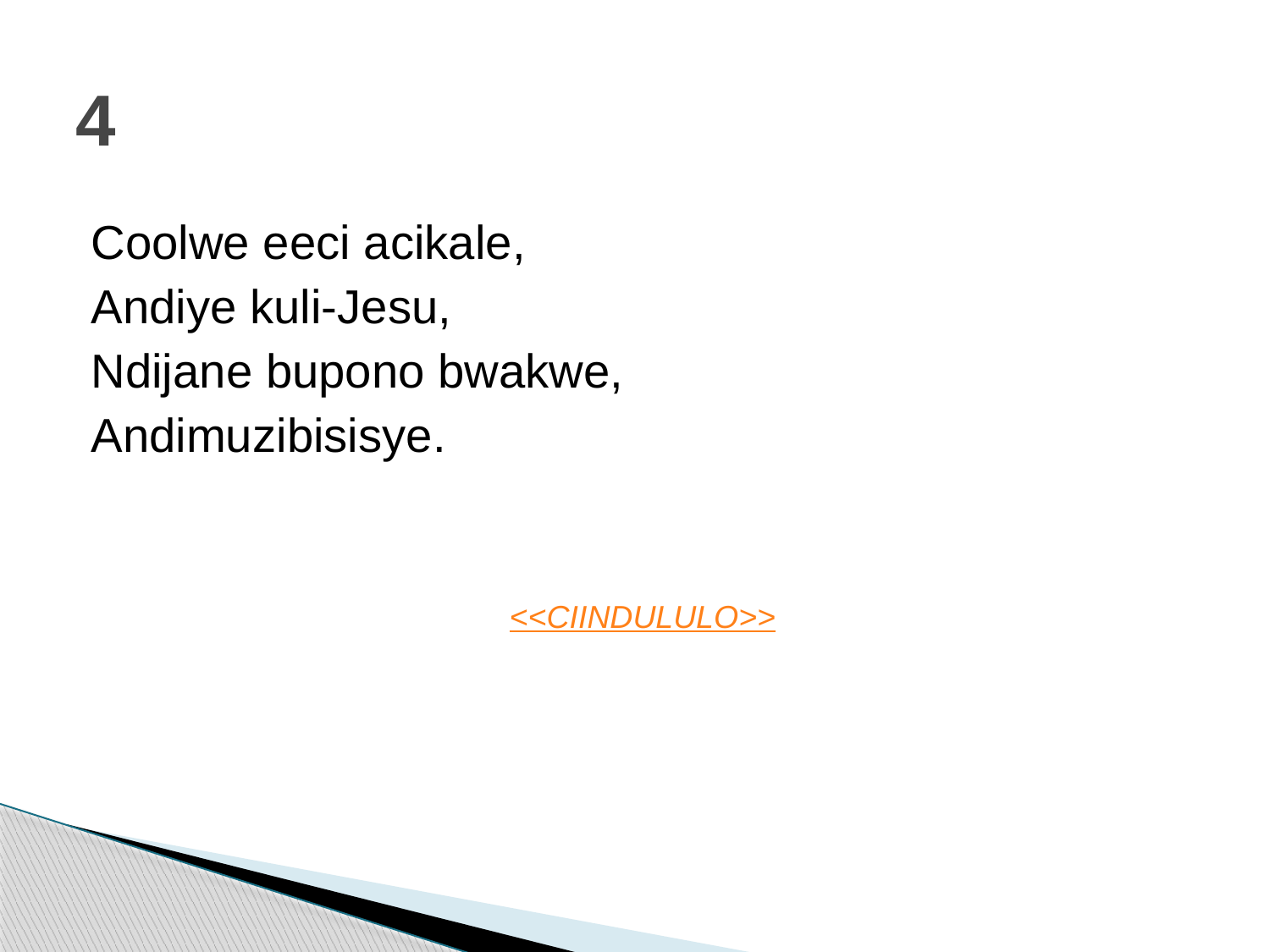

# 4
Coolwe eeci acikale,
Andiye kuli-Jesu,
Ndijane bupono bwakwe,
Andimuzibisisye.

<<CIINDULULO>>